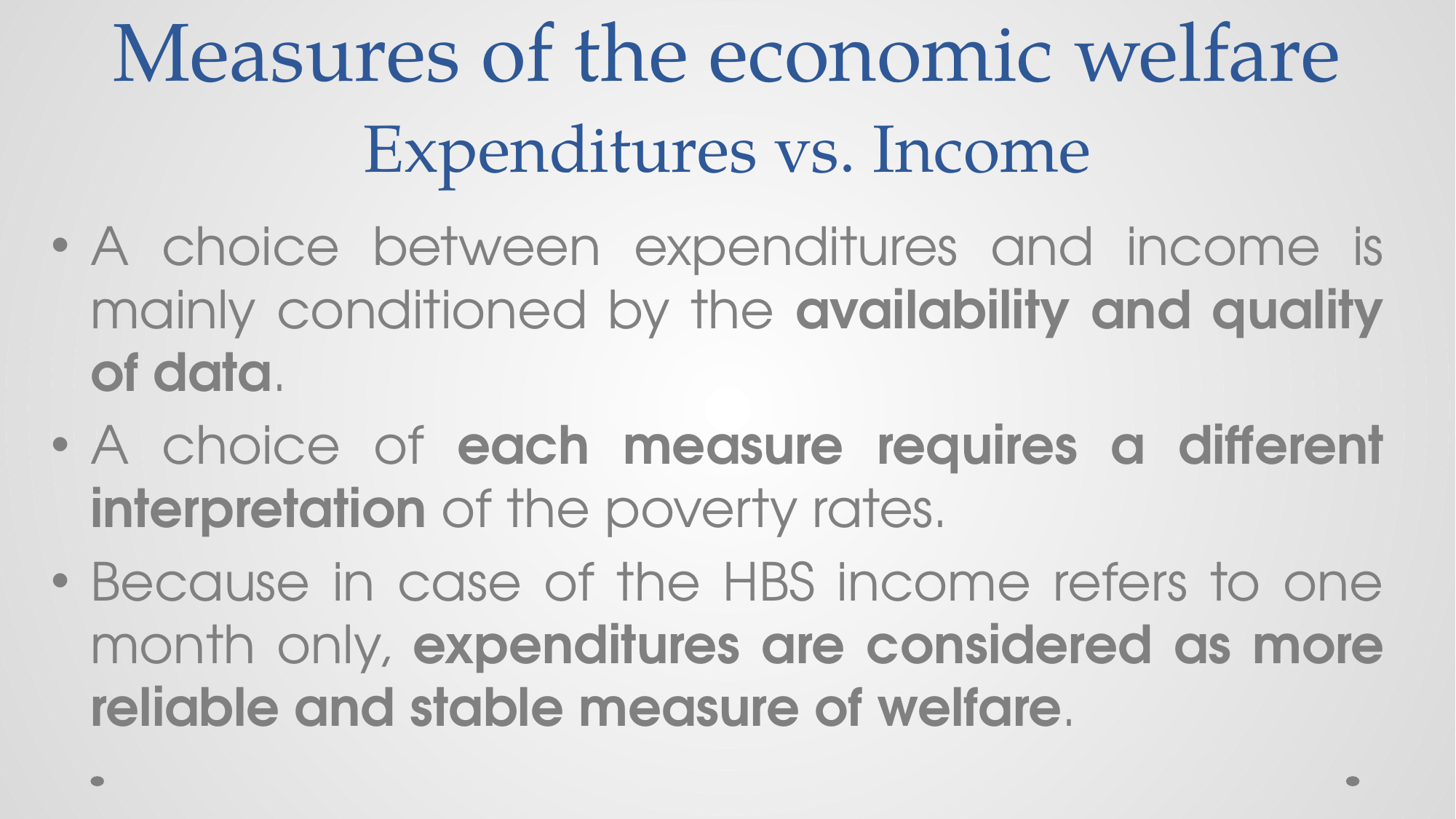

# Measures of the economic welfare Expenditures vs. Income
A choice between expenditures and income is mainly conditioned by the availability and quality of data.
A choice of each measure requires a different interpretation of the poverty rates.
Because in case of the HBS income refers to one month only, expenditures are considered as more reliable and stable measure of welfare.